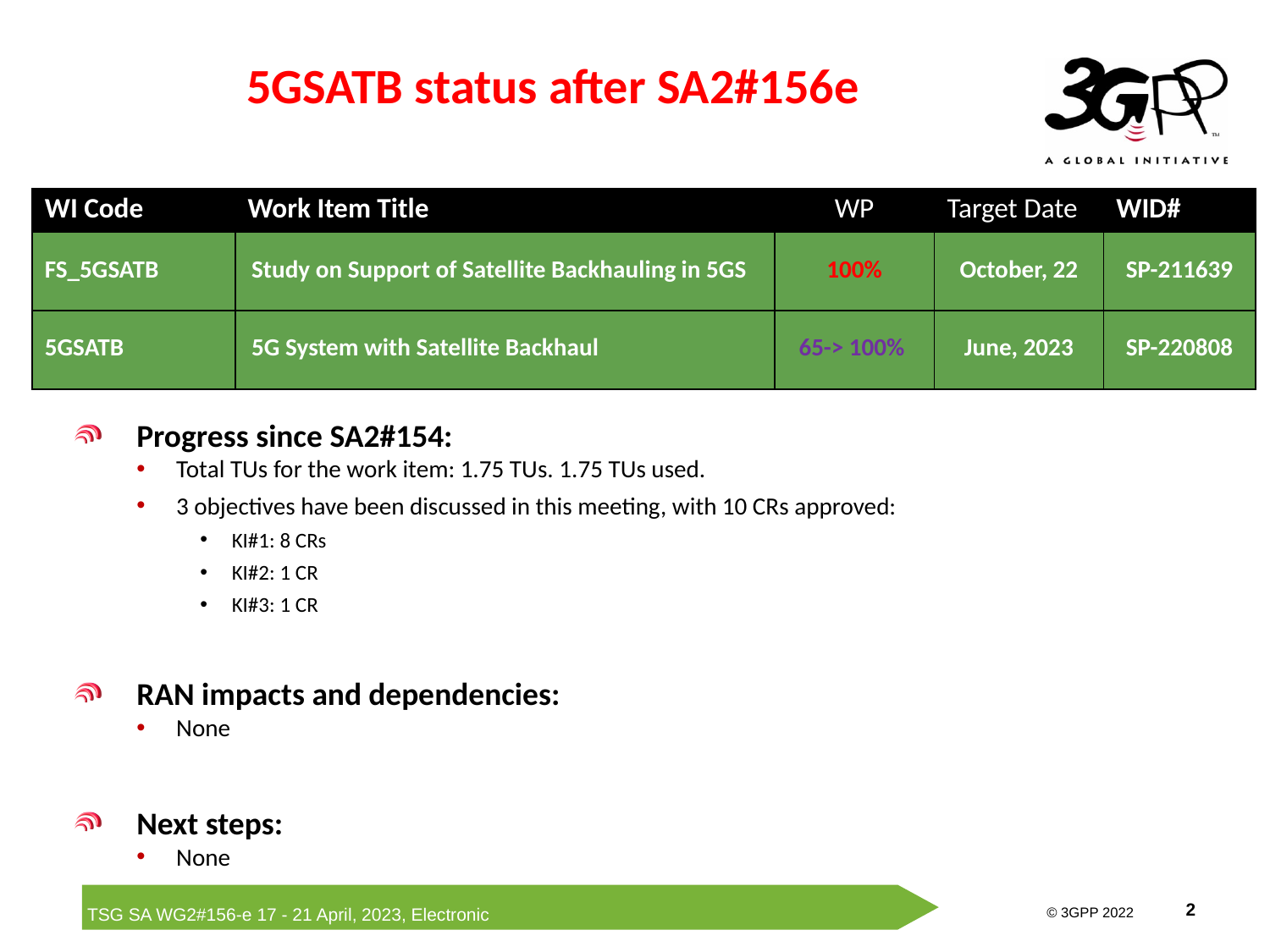

# 5GSATB status after SA2#156e
| WI Code | Work Item Title | WP | Target Date | WID# |
| --- | --- | --- | --- | --- |
| FS\_5GSATB | Study on Support of Satellite Backhauling in 5GS | 100% | October, 22 | SP-211639 |
| 5GSATB | 5G System with Satellite Backhaul | 65-> 100% | June, 2023 | SP-220808 |
Progress since SA2#154:
Total TUs for the work item: 1.75 TUs. 1.75 TUs used.
3 objectives have been discussed in this meeting, with 10 CRs approved:
KI#1: 8 CRs
KI#2: 1 CR
KI#3: 1 CR

RAN impacts and dependencies:
None

Next steps:
None